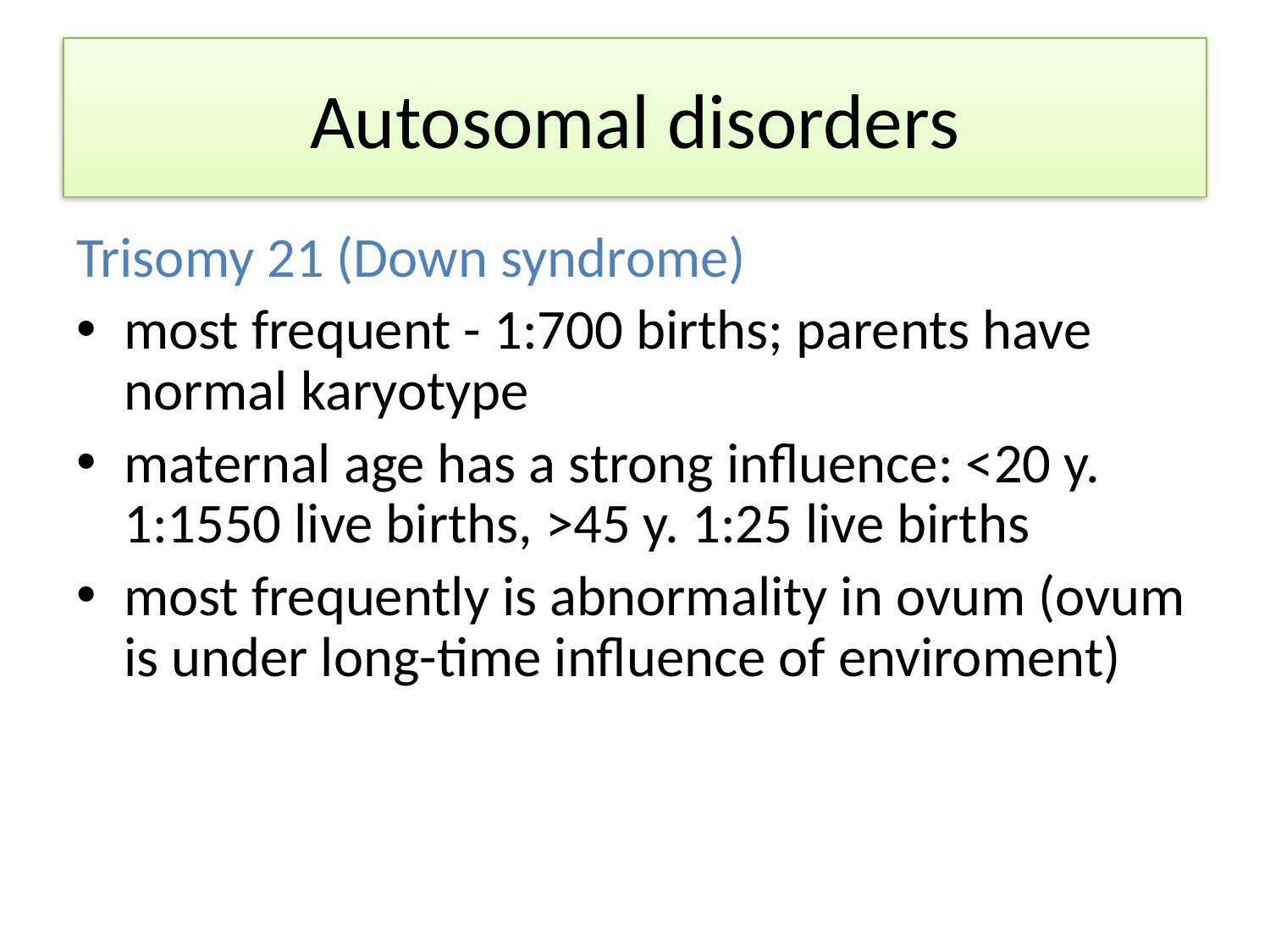

# Autosomal disorders
Trisomy 21 (Down syndrome)
most frequent - 1:700 births; parents have normal karyotype
maternal age has a strong influence: <20 y. 1:1550 live births, >45 y. 1:25 live births
most frequently is abnormality in ovum (ovum is under long-time influence of enviroment)